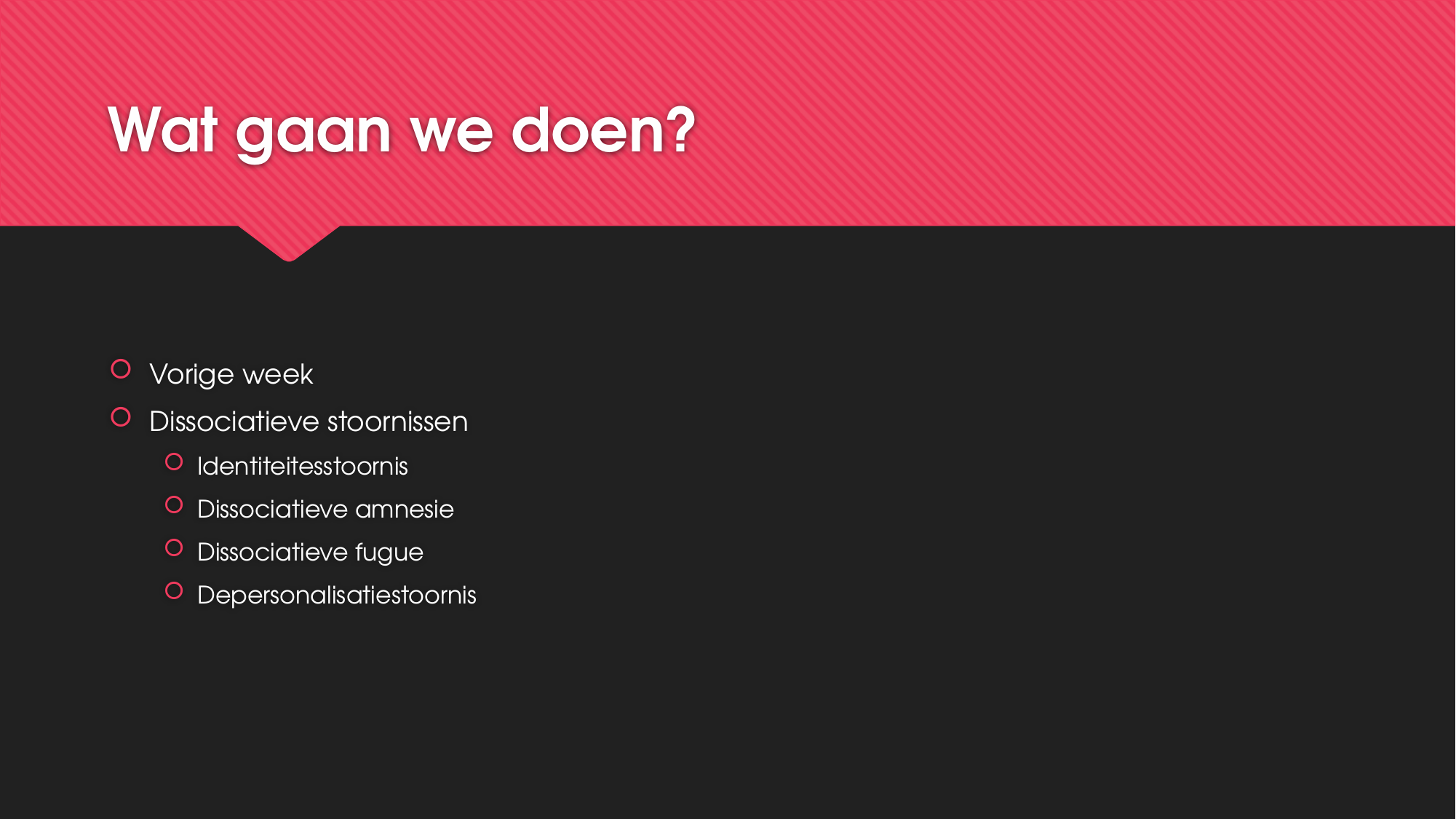

# Wat gaan we doen?
Vorige week
Dissociatieve stoornissen
Identiteitesstoornis
Dissociatieve amnesie
Dissociatieve fugue
Depersonalisatiestoornis